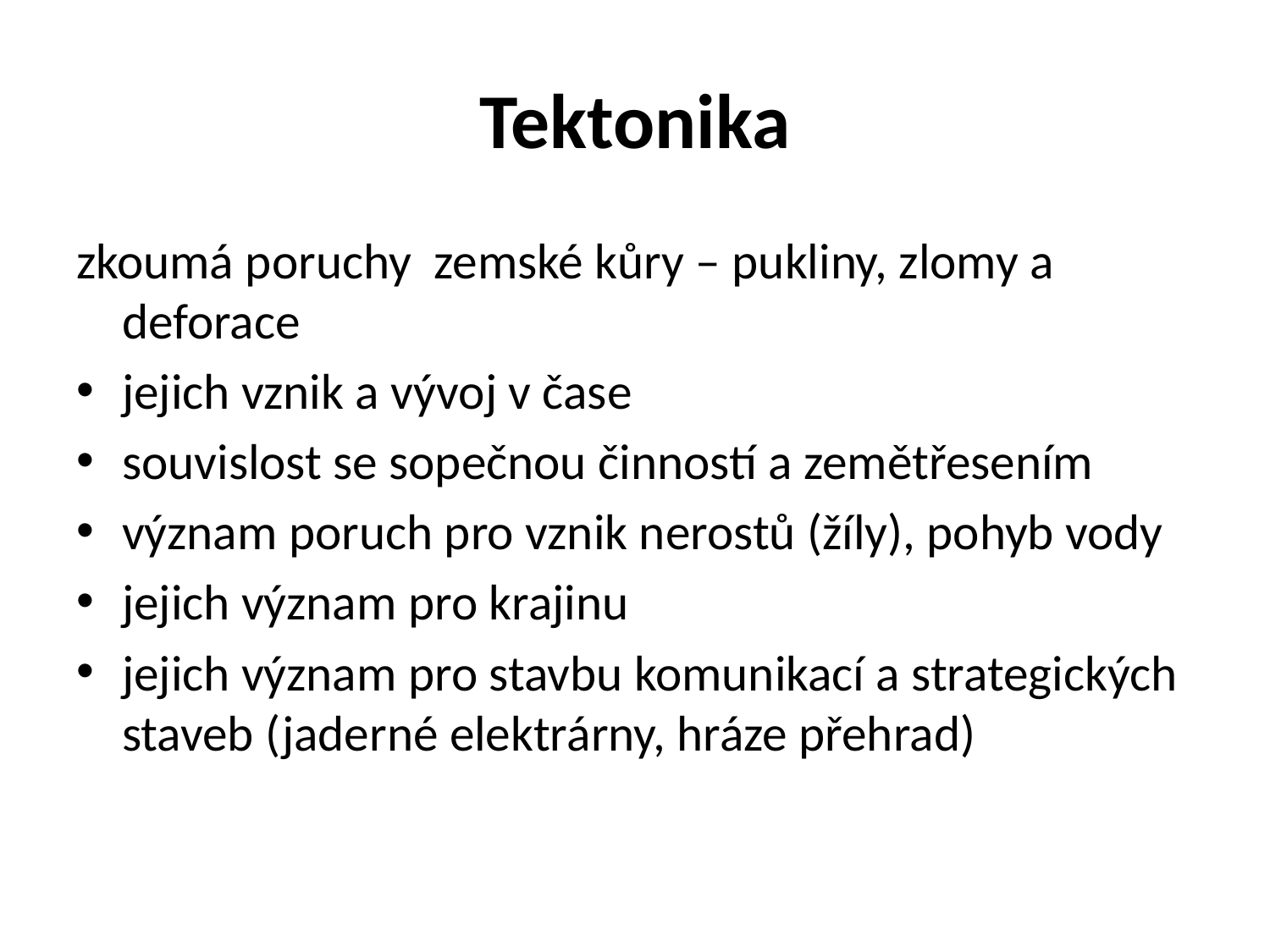

# Tektonika
zkoumá poruchy  zemské kůry – pukliny, zlomy a deforace
jejich vznik a vývoj v čase
souvislost se sopečnou činností a zemětřesením
význam poruch pro vznik nerostů (žíly), pohyb vody
jejich význam pro krajinu
jejich význam pro stavbu komunikací a strategických staveb (jaderné elektrárny, hráze přehrad)